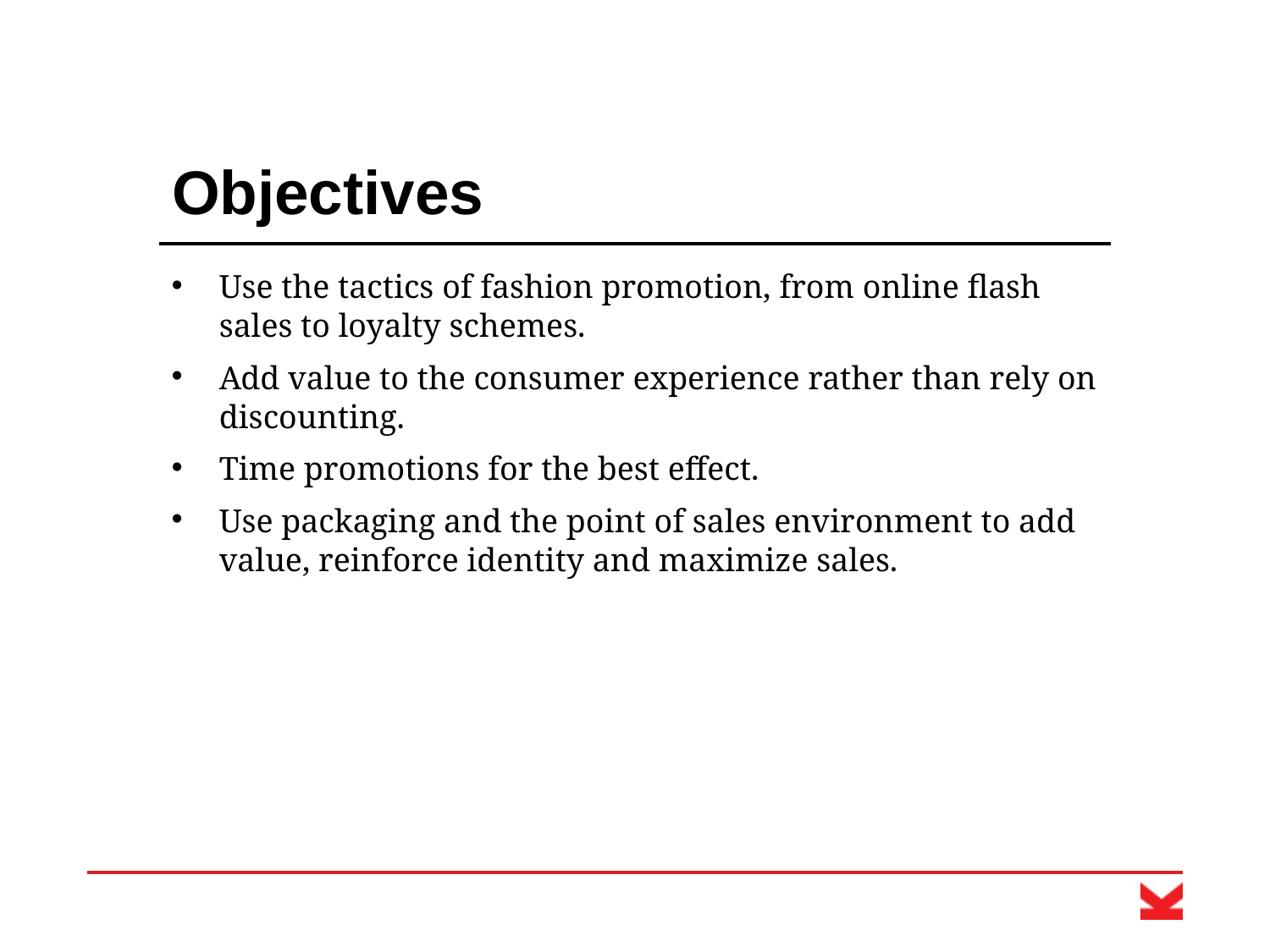

# Objectives
Use the tactics of fashion promotion, from online flash sales to loyalty schemes.
Add value to the consumer experience rather than rely on discounting.
Time promotions for the best effect.
Use packaging and the point of sales environment to add value, reinforce identity and maximize sales.